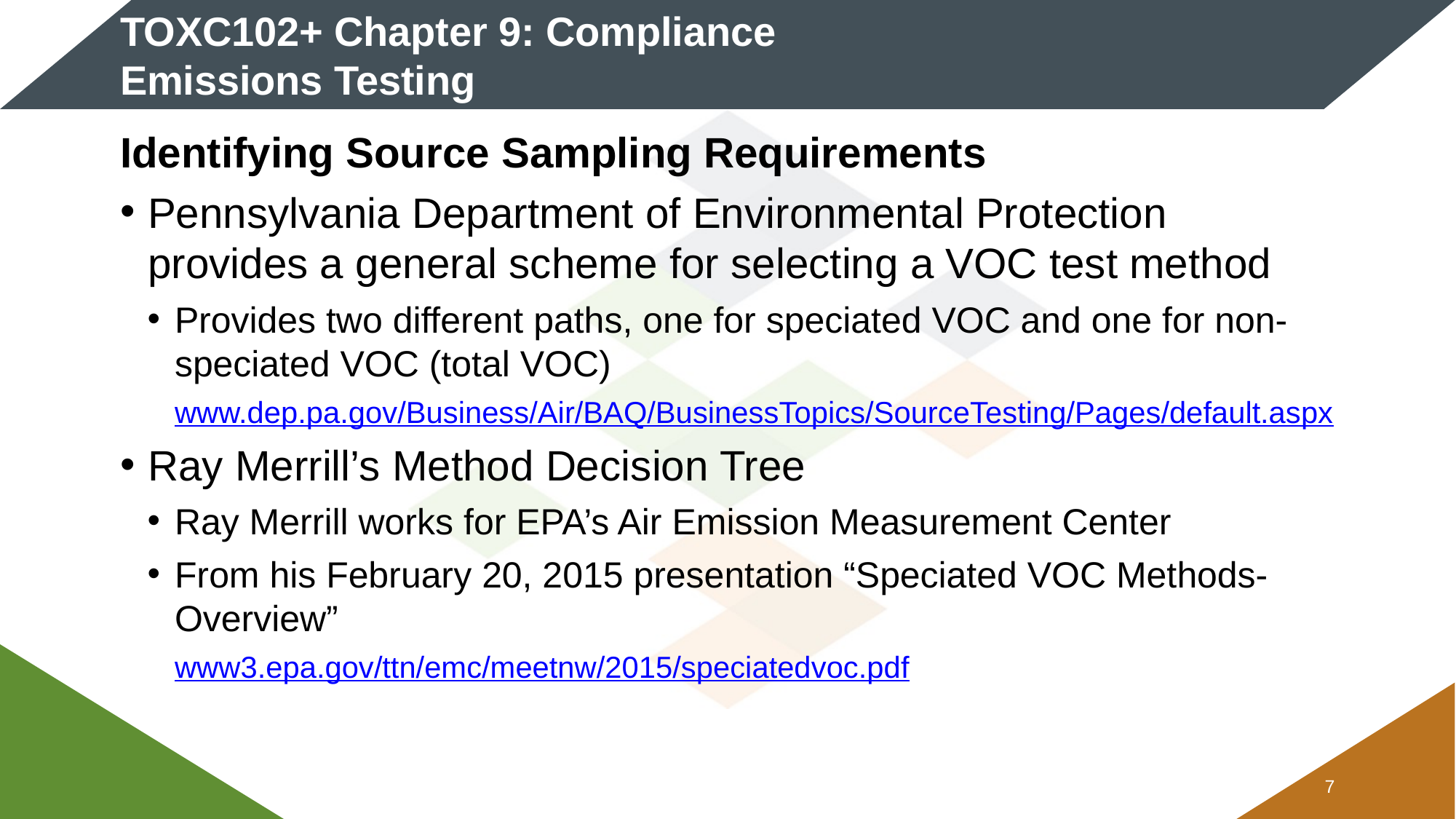

# TOXC102+ Chapter 9: Compliance Emissions Testing
Identifying Source Sampling Requirements
Pennsylvania Department of Environmental Protection provides a general scheme for selecting a VOC test method
Provides two different paths, one for speciated VOC and one for non-speciated VOC (total VOC)
www.dep.pa.gov/Business/Air/BAQ/BusinessTopics/SourceTesting/Pages/default.aspx
Ray Merrill’s Method Decision Tree
Ray Merrill works for EPA’s Air Emission Measurement Center
From his February 20, 2015 presentation “Speciated VOC Methods-Overview”
www3.epa.gov/ttn/emc/meetnw/2015/speciatedvoc.pdf
7